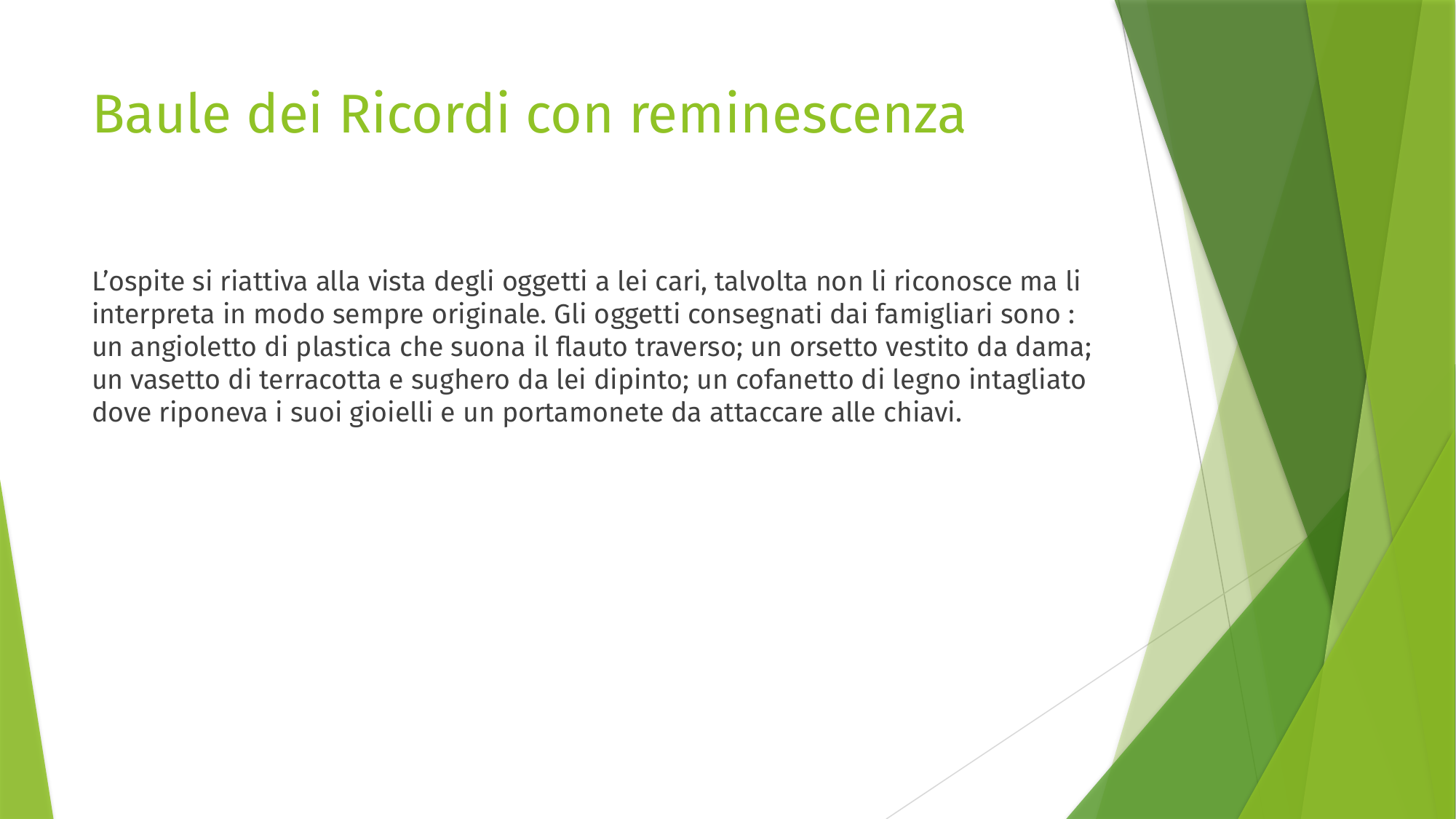

# Baule dei Ricordi con reminescenza
L’ospite si riattiva alla vista degli oggetti a lei cari, talvolta non li riconosce ma li interpreta in modo sempre originale. Gli oggetti consegnati dai famigliari sono : un angioletto di plastica che suona il flauto traverso; un orsetto vestito da dama; un vasetto di terracotta e sughero da lei dipinto; un cofanetto di legno intagliato dove riponeva i suoi gioielli e un portamonete da attaccare alle chiavi.